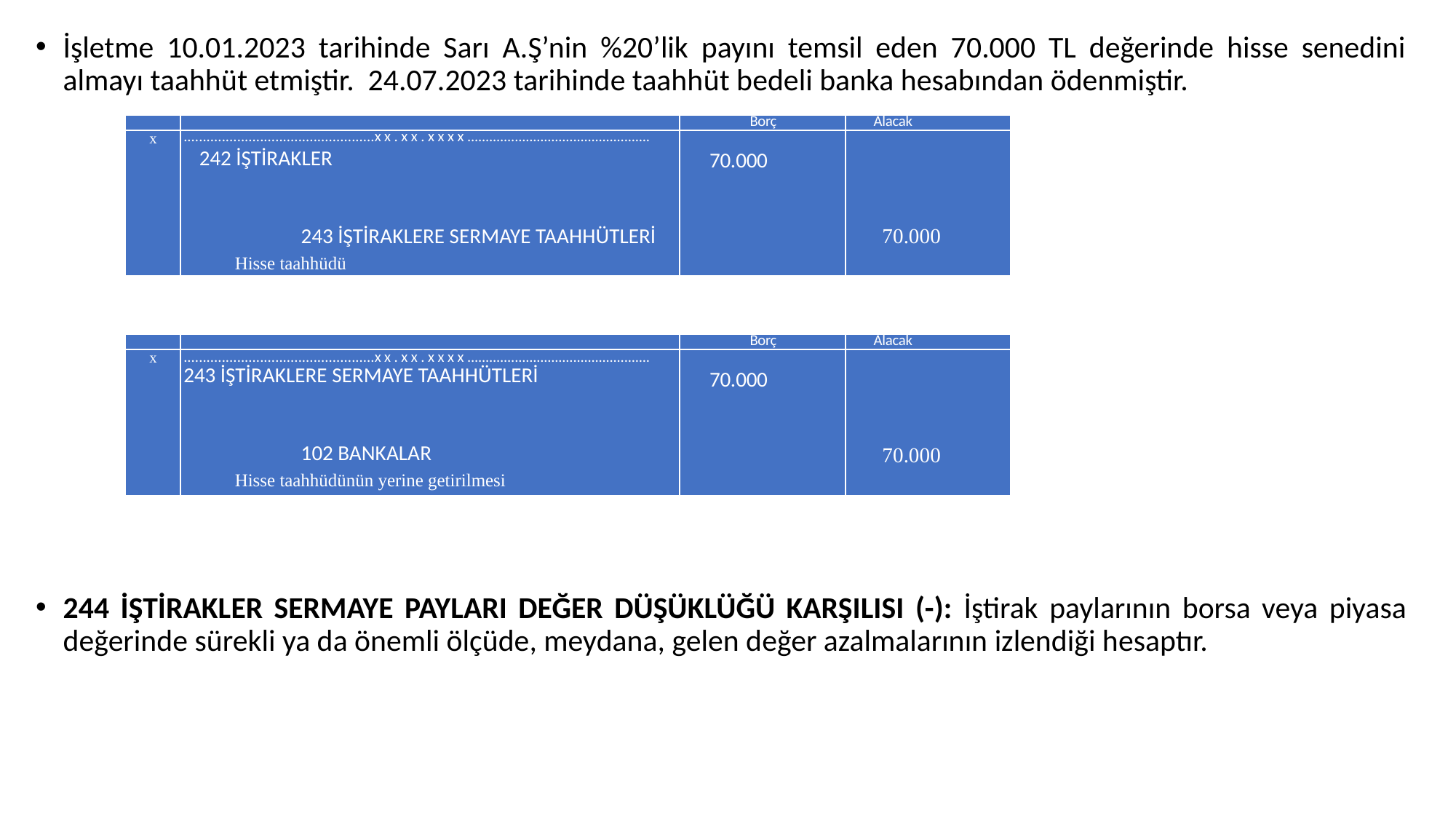

İşletme 10.01.2023 tarihinde Sarı A.Ş’nin %20’lik payını temsil eden 70.000 TL değerinde hisse senedini almayı taahhüt etmiştir.  24.07.2023 tarihinde taahhüt bedeli banka hesabından ödenmiştir.

244 İŞTİRAKLER SERMAYE PAYLARI DEĞER DÜŞÜKLÜĞÜ KARŞILISI (-): İştirak paylarının borsa veya piyasa değerinde sürekli ya da önemli ölçüde, meydana, gelen değer azalmalarının izlendiği hesaptır.
|  |  | Borç | Alacak |
| --- | --- | --- | --- |
| x | ..................................................xx.xx.xxxx.................................................. 242 İŞTİRAKLER   243 İŞTİRAKLERE SERMAYE TAAHHÜTLERİ Hisse taahhüdü | 70.000 | 70.000 |
|  |  | Borç | Alacak |
| --- | --- | --- | --- |
| x | ..................................................xx.xx.xxxx.................................................. 243 İŞTİRAKLERE SERMAYE TAAHHÜTLERİ   102 BANKALAR Hisse taahhüdünün yerine getirilmesi | 70.000 | 70.000 |